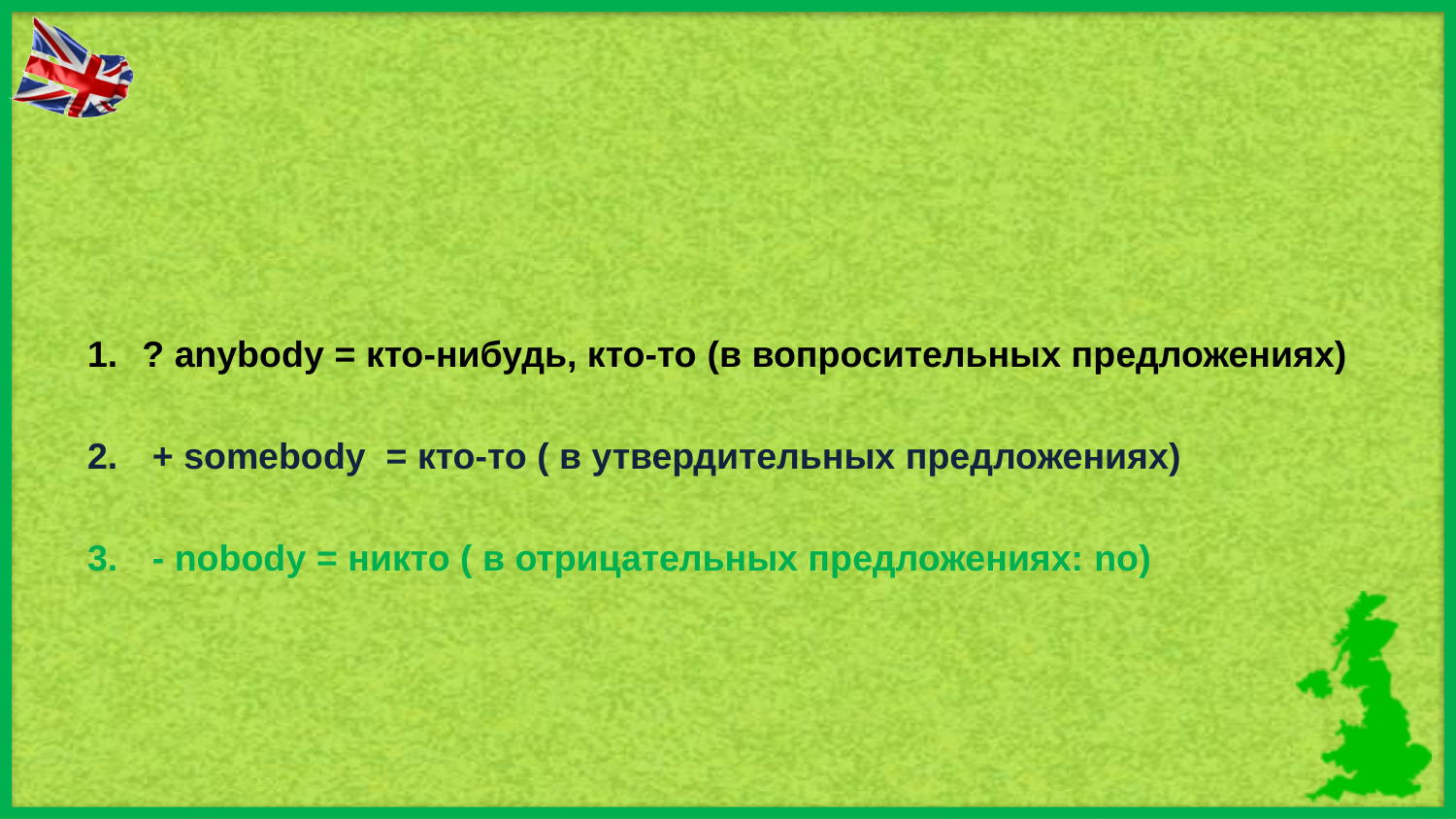

? anybody = кто-нибудь, кто-то (в вопросительных предложениях)

 + somebody  = кто-то ( в утвердительных предложениях)

 - nobody = никто ( в отрицательных предложениях: no)